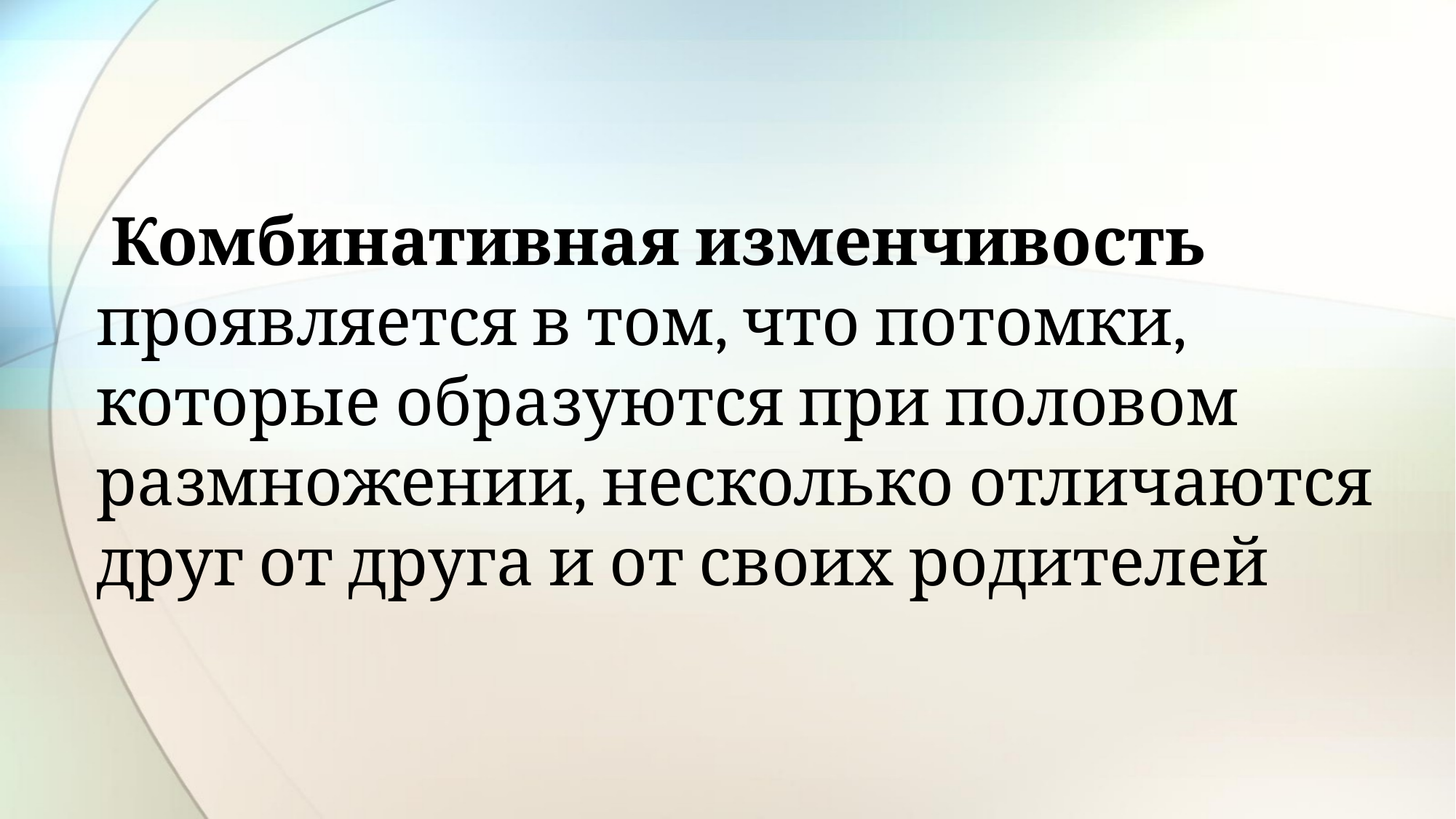

# Комбинативная изменчивость проявляется в том, что потомки, которые образуются при половом размножении, несколько отличаются друг от друга и от своих родителей